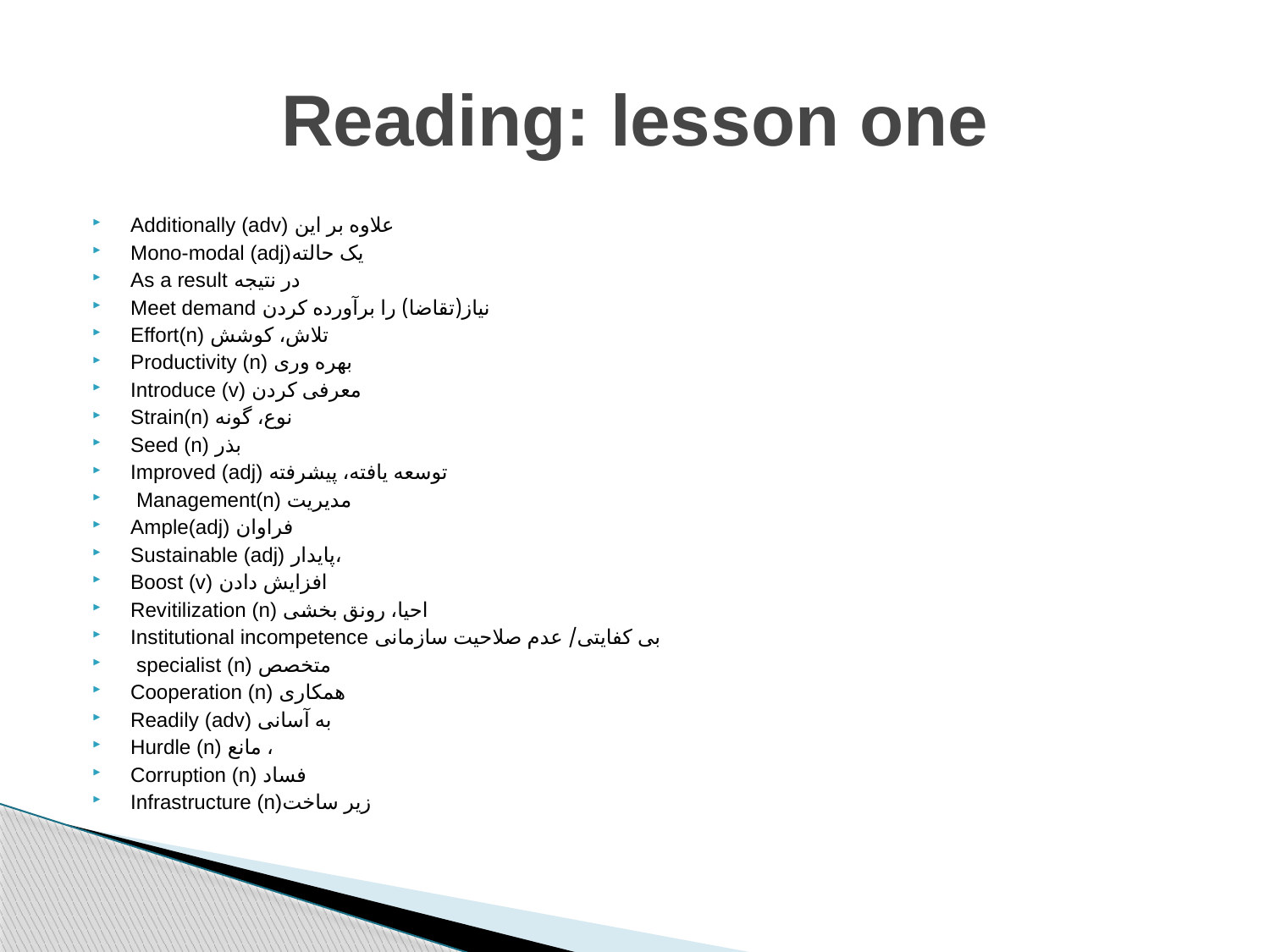

# Reading: lesson one
Additionally (adv) علاوه بر این
Mono-modal (adj)یک حالته
As a result در نتیجه
Meet demand نیاز(تقاضا) را برآورده کردن
Effort(n) تلاش، کوشش
Productivity (n) بهره وری
Introduce (v) معرفی کردن
Strain(n) نوع، گونه
Seed (n) بذر
Improved (adj) توسعه یافته، پیشرفته
 Management(n) مدیریت
Ample(adj) فراوان
Sustainable (adj) پایدار،
Boost (v) افزایش دادن
Revitilization (n) احیا، رونق بخشی
Institutional incompetence بی کفایتی/ عدم صلاحیت سازمانی
 specialist (n) متخصص
Cooperation (n) همکاری
Readily (adv) به آسانی
Hurdle (n) مانع ،
Corruption (n) فساد
Infrastructure (n)زیر ساخت